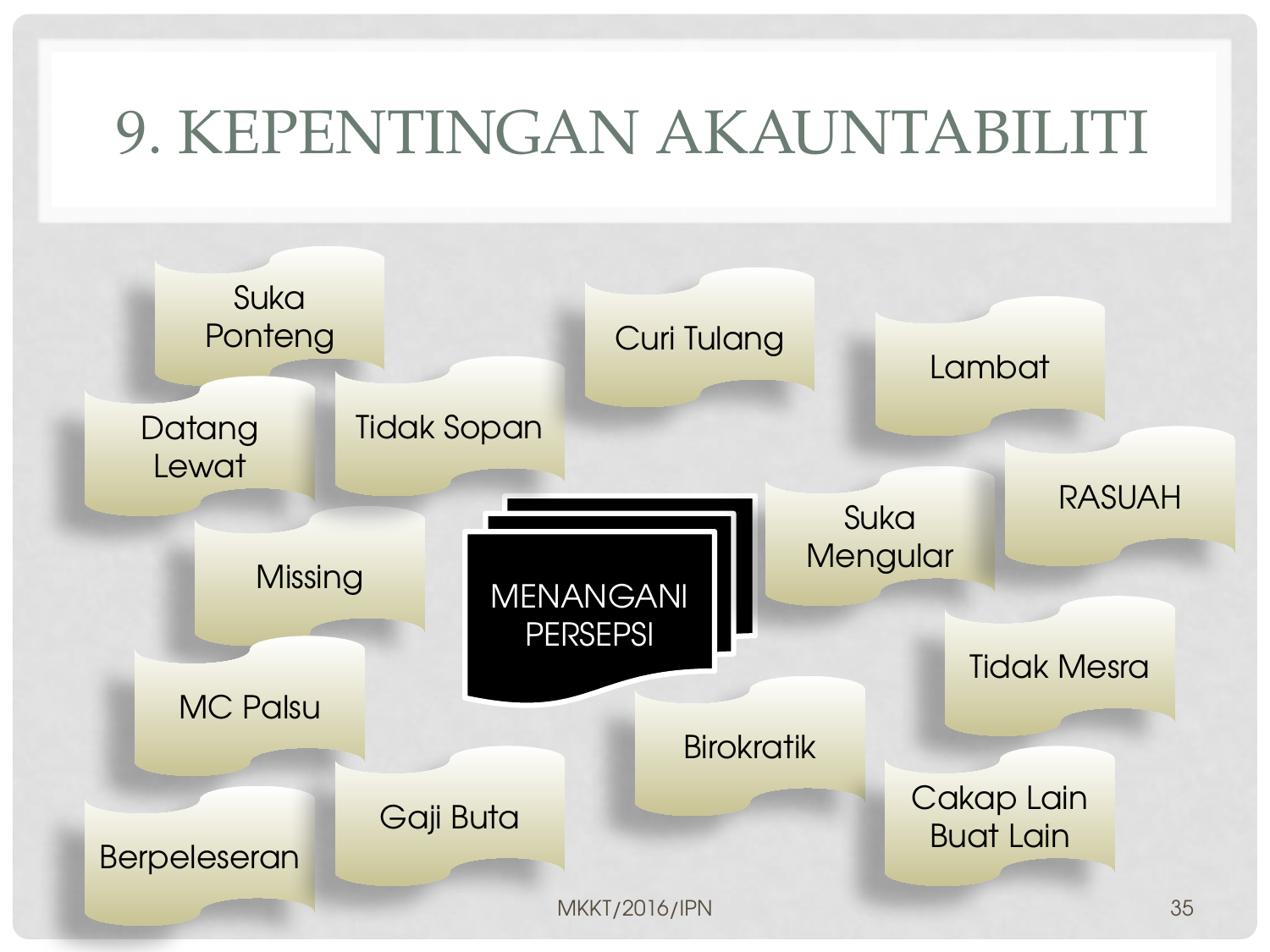

# 9. KEPENTINGAN AKAUNTABILITI
Suka Ponteng
Curi Tulang
Lambat
Tidak Sopan
Datang Lewat
RASUAH
Suka Mengular
MENANGANI PERSEPSI
Missing
Tidak Mesra
MC Palsu
Birokratik
Gaji Buta
Cakap Lain Buat Lain
Berpeleseran
MKKT/2016/IPN
35